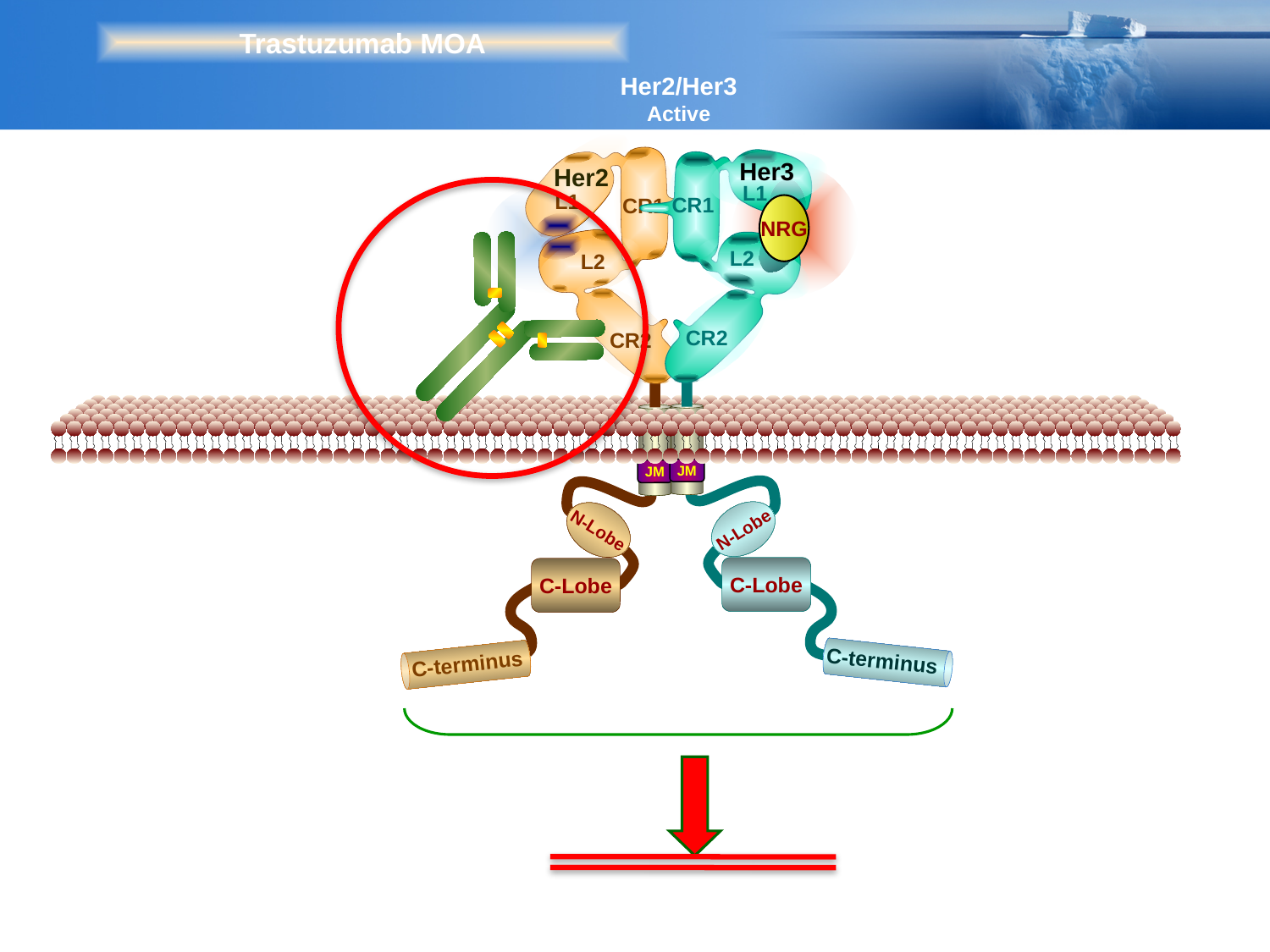

Trastuzumab MOA
Her2/Her3
Active heterodimer

Her2
L1
CR1

L2

CR2

L1

CR1

L2

CR2

Her3

NRG

JM

N-Lobe

C-Lobe

C-terminus

JM

N-Lobe

C-Lobe

C-terminus